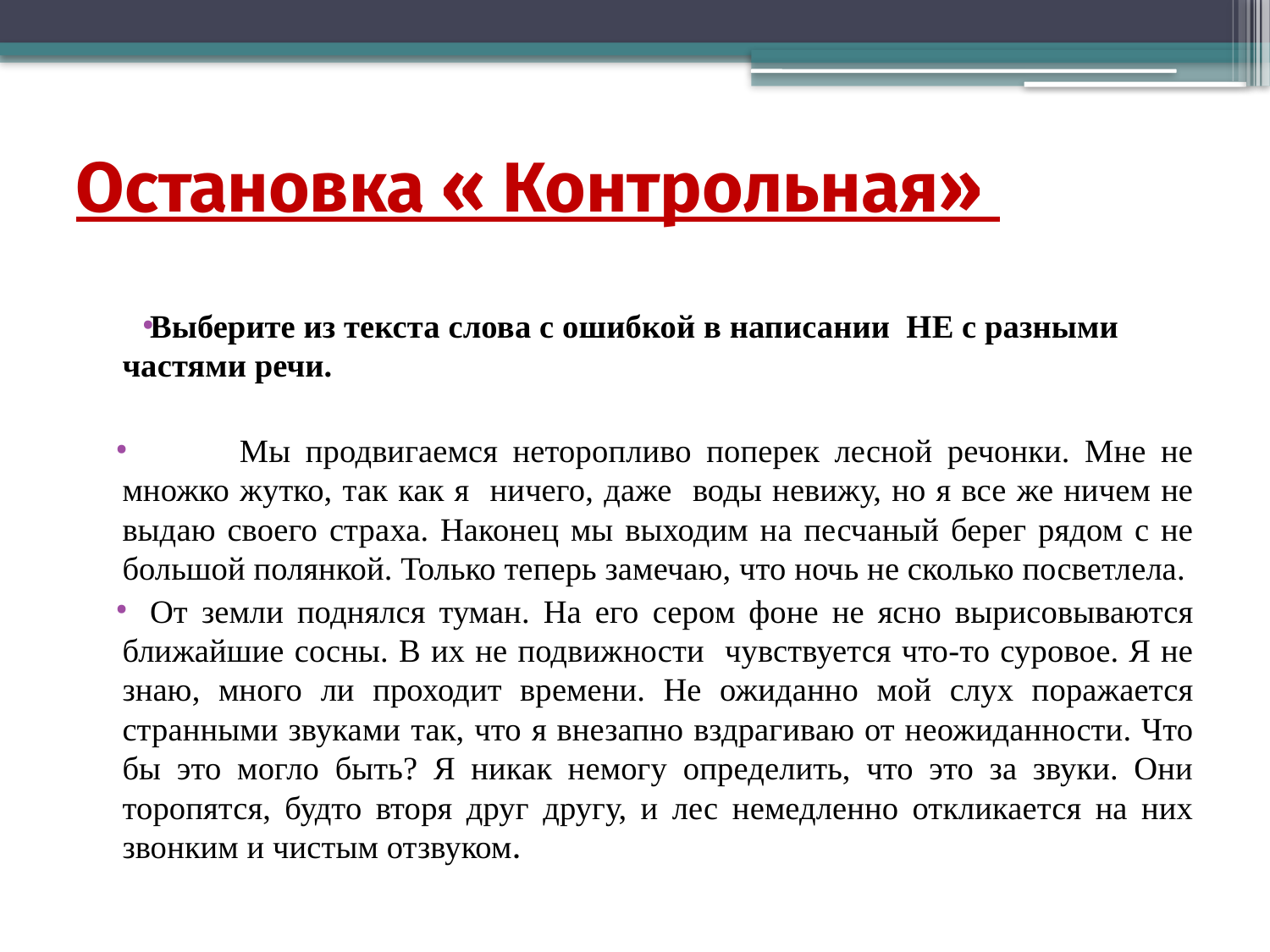

# Остановка « Контрольная»

Выберите из текста слова с ошибкой в написании  НЕ с разными частями речи.

      Мы продвигаемся неторопливо поперек лесной речонки. Мне не множко жутко, так как я  ничего, даже  воды невижу, но я все же ничем не выдаю своего страха. Наконец мы выходим на песчаный берег рядом с не большой полянкой. Только теперь замечаю, что ночь не сколько посветлела.
От земли поднялся туман. На его сером фоне не ясно вырисовываются ближайшие сосны. В их не подвижности  чувствуется что-то суровое. Я не знаю, много ли проходит времени. Не ожиданно мой слух поражается странными звуками так, что я внезапно вздрагиваю от неожиданности. Что бы это могло быть? Я никак немогу определить, что это за звуки. Они торопятся, будто вторя друг другу, и лес немедленно откликается на них звонким и чистым отзвуком.